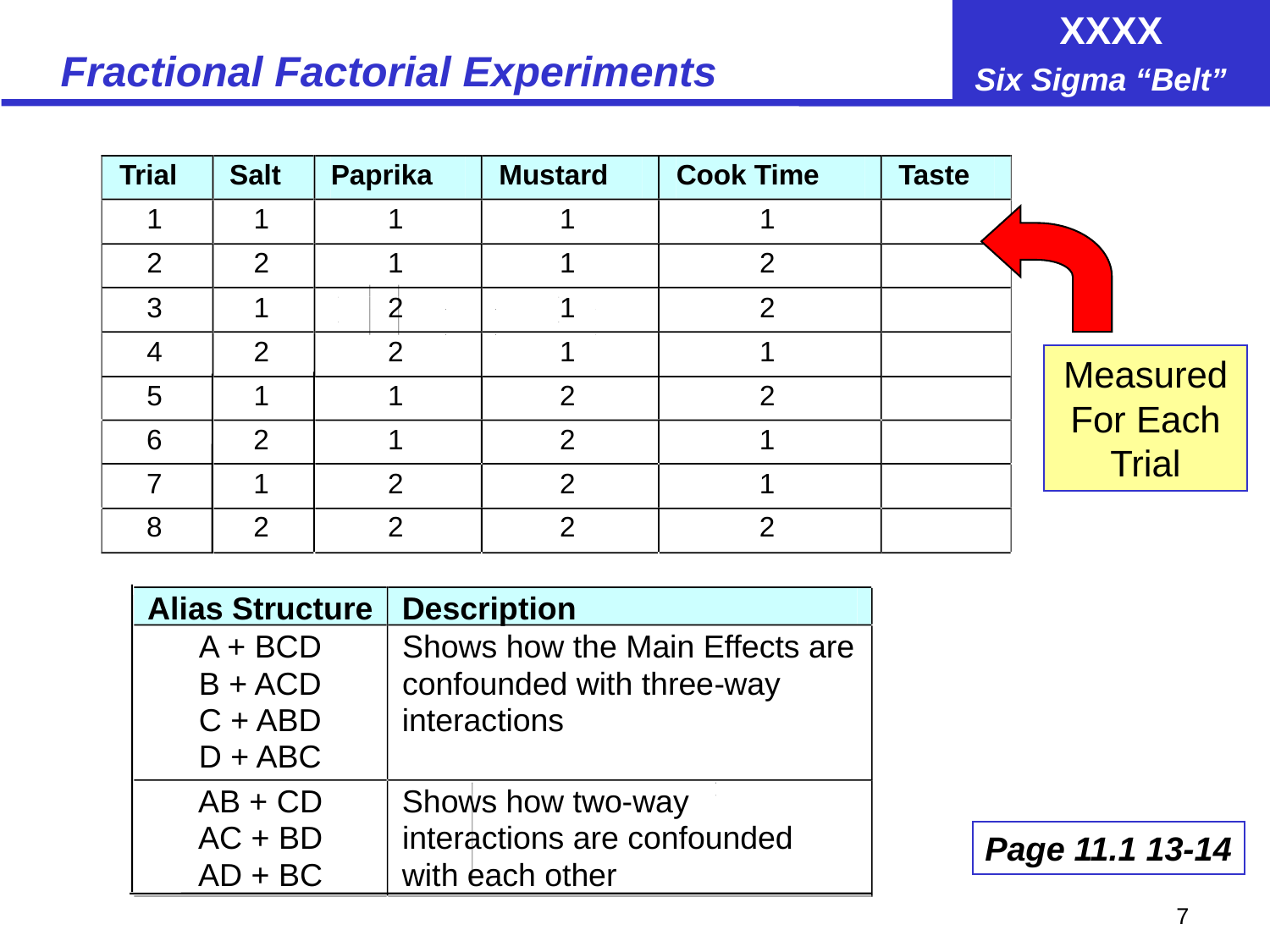

# Fractional Factorial Experiments

Trial

Salt

Paprika

Mustard

Cook Time

Taste

1

1

1

1

1

2

2

1

1

2

3

1

2

1

2

4

2

2

1

1

5

1

1

2

2

6

2

1

2

1

7

1

2

2

1

8

2

2

2

2

Measured For Each Trial

Alias Structure

Description

A + BCD

Shows how the Main Effects are
B + ACD

confounded with three
-
way
C + ABD

interactions

D + ABC

AB + CD

Shows how two
-
way

AC + BD

interactions are confounded
AD + BC

with each other

Page 11.1 13-14